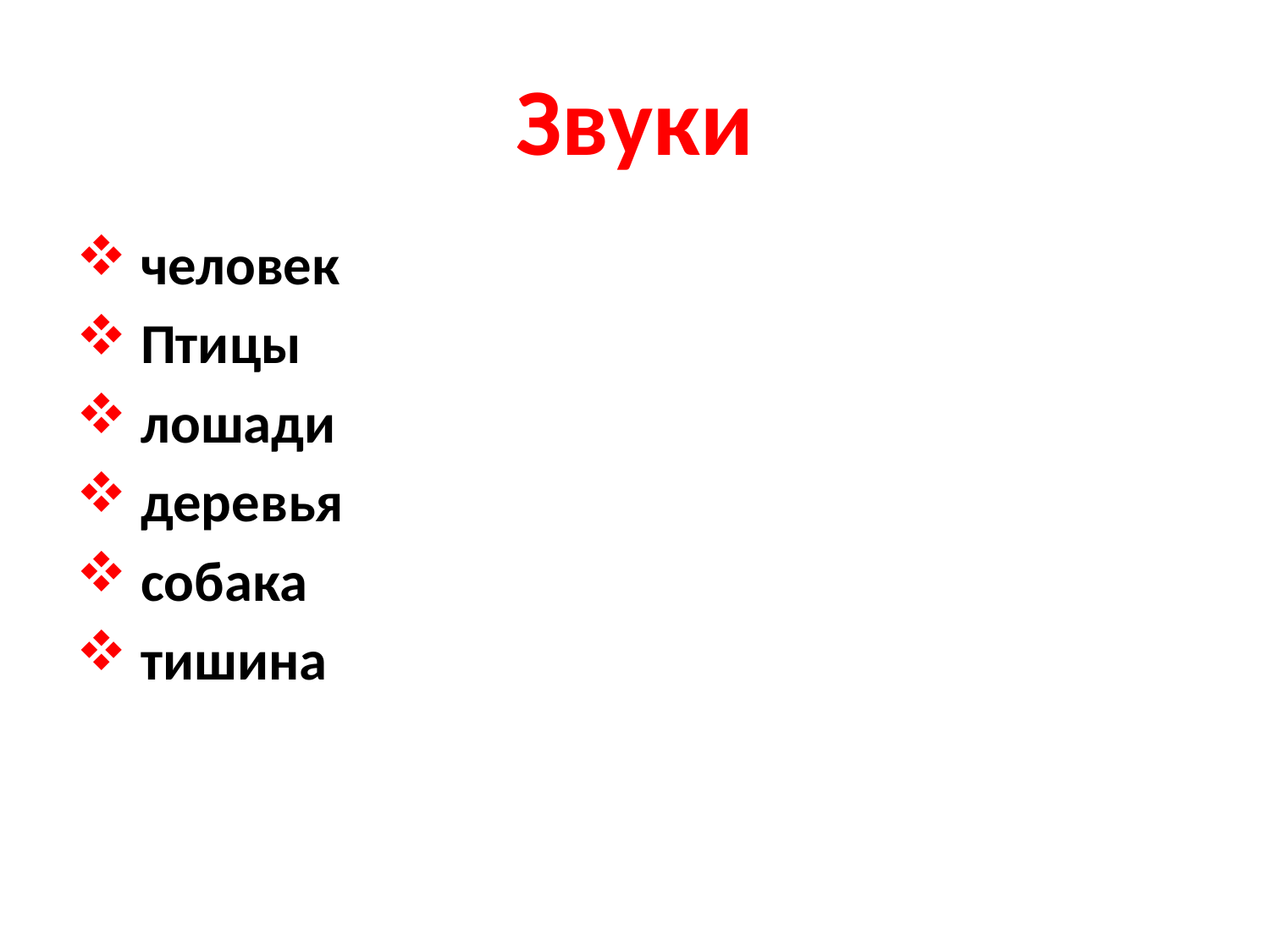

# Звуки
 человек
 Птицы
 лошади
 деревья
 собака
 тишина